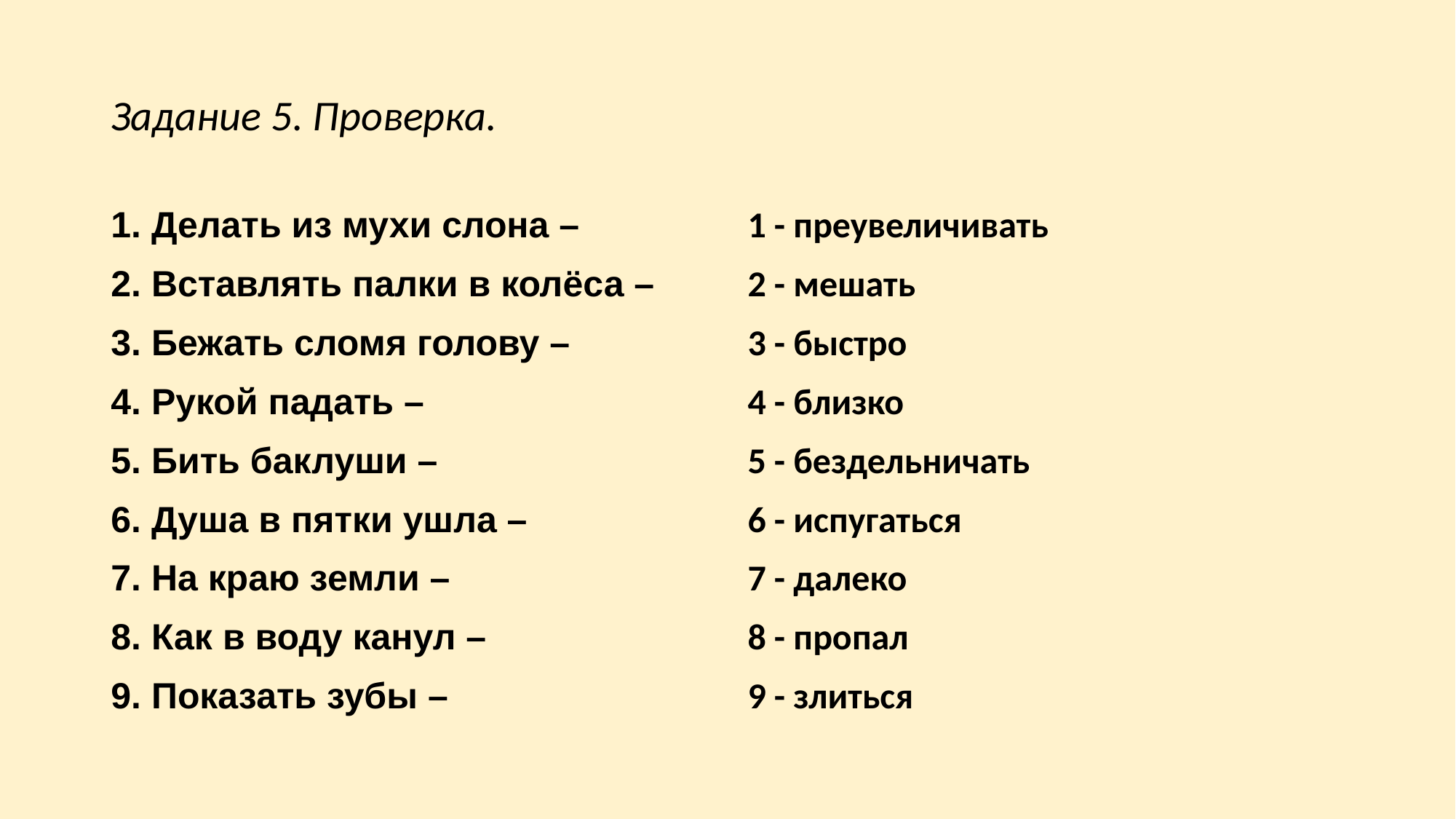

# Задание 5. Проверка.
1. Делать из мухи слона –
2. Вставлять палки в колёса –
3. Бежать сломя голову –
4. Рукой падать –
5. Бить баклуши –
6. Душа в пятки ушла –
7. На краю земли –
8. Как в воду канул –
9. Показать зубы –

1 - преувеличивать
2 - мешать
3 - быстро
4 - близко
5 - бездельничать
6 - испугаться
7 - далеко
8 - пропал
9 - злиться